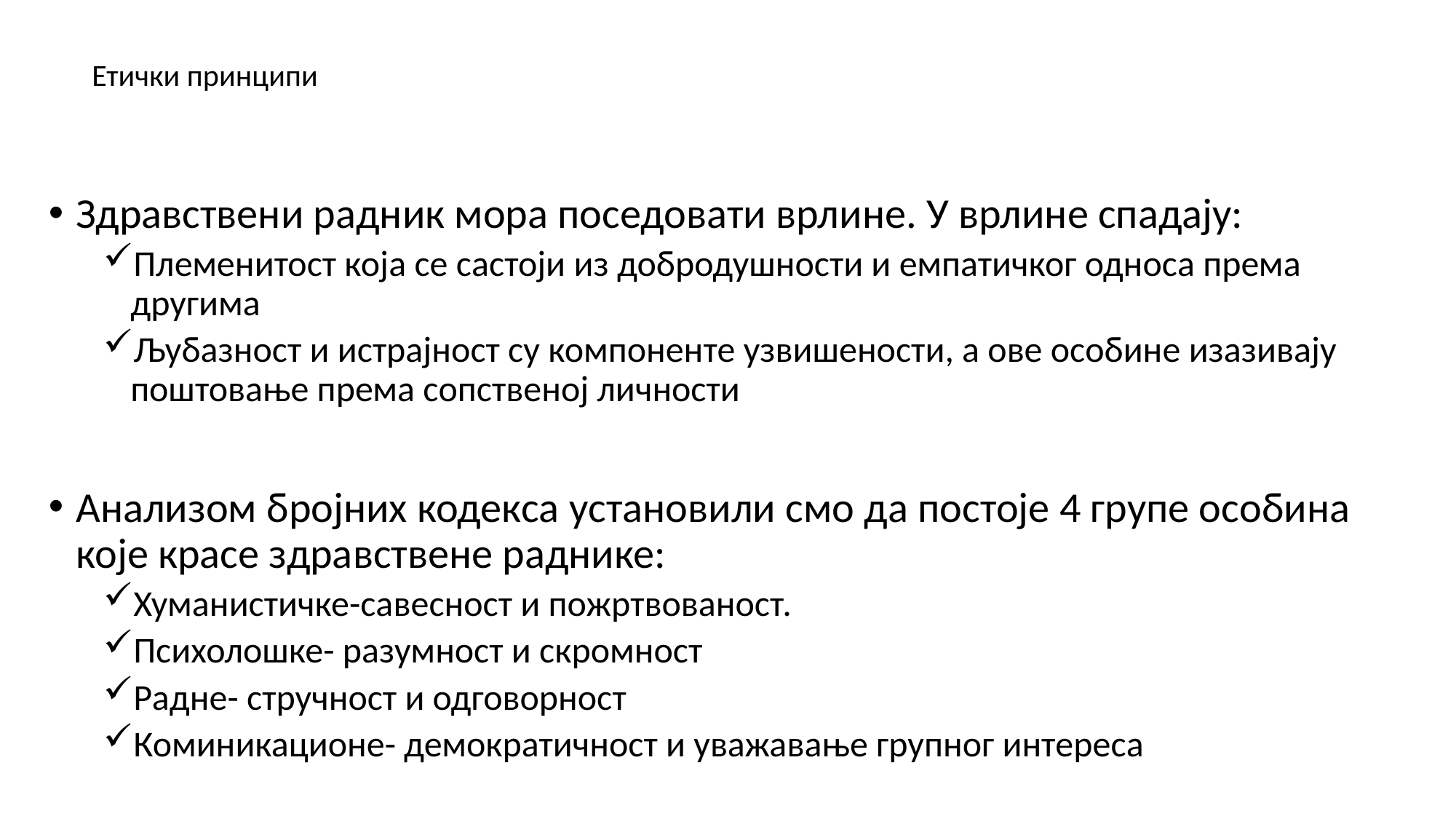

# Етички принципи
Здравствени радник мора поседовати врлине. У врлине спадају:
Племенитост која се састоји из добродушности и емпатичког односа према другима
Љубазност и истрајност су компоненте узвишености, а ове особине изазивају поштовање према сопственој личности

Анализом бројних кодекса установили смо да постоје 4 групе особина које красе здравствене раднике:
Хуманистичке-савесност и пожртвованост.
Психолошке- разумност и скромност
Радне- стручност и одговорност
Коминикационе- демократичност и уважавање групног интереса